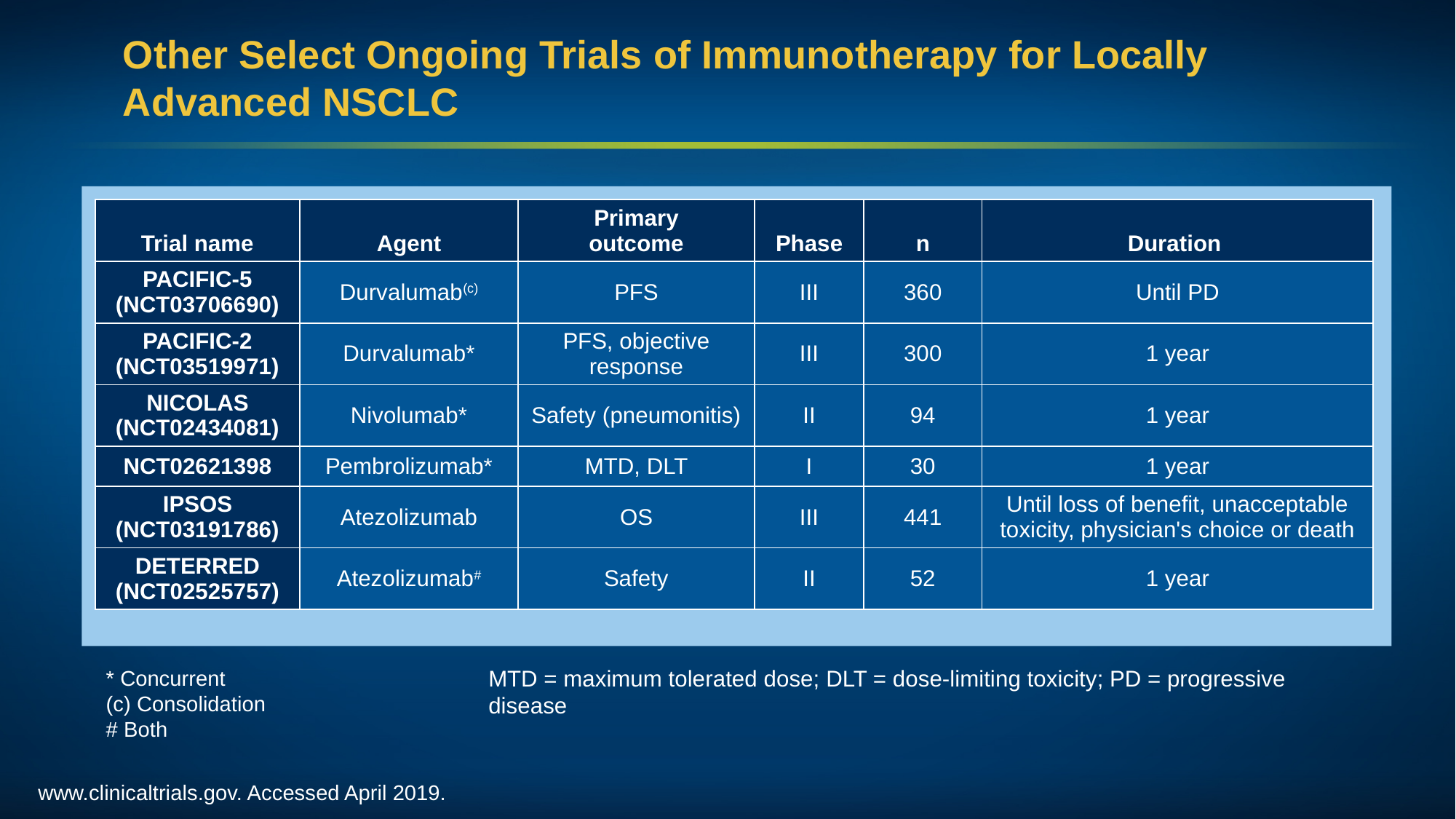

# Other Select Ongoing Trials of Immunotherapy for Locally Advanced NSCLC

| Trial name | Agent | Primary outcome | Phase | n | Duration |
| --- | --- | --- | --- | --- | --- |
| PACIFIC-5 (NCT03706690) | Durvalumab(c) | PFS | III | 360 | Until PD |
| PACIFIC-2 (NCT03519971) | Durvalumab\* | PFS, objective response | III | 300 | 1 year |
| NICOLAS (NCT02434081) | Nivolumab\* | Safety (pneumonitis) | II | 94 | 1 year |
| NCT02621398 | Pembrolizumab\* | MTD, DLT | I | 30 | 1 year |
| IPSOS (NCT03191786) | Atezolizumab | OS | III | 441 | Until loss of benefit, unacceptable toxicity, physician's choice or death |
| DETERRED (NCT02525757) | Atezolizumab# | Safety | II | 52 | 1 year |
MTD = maximum tolerated dose; DLT = dose-limiting toxicity; PD = progressive disease
* Concurrent
(c) Consolidation
# Both
www.clinicaltrials.gov. Accessed April 2019.